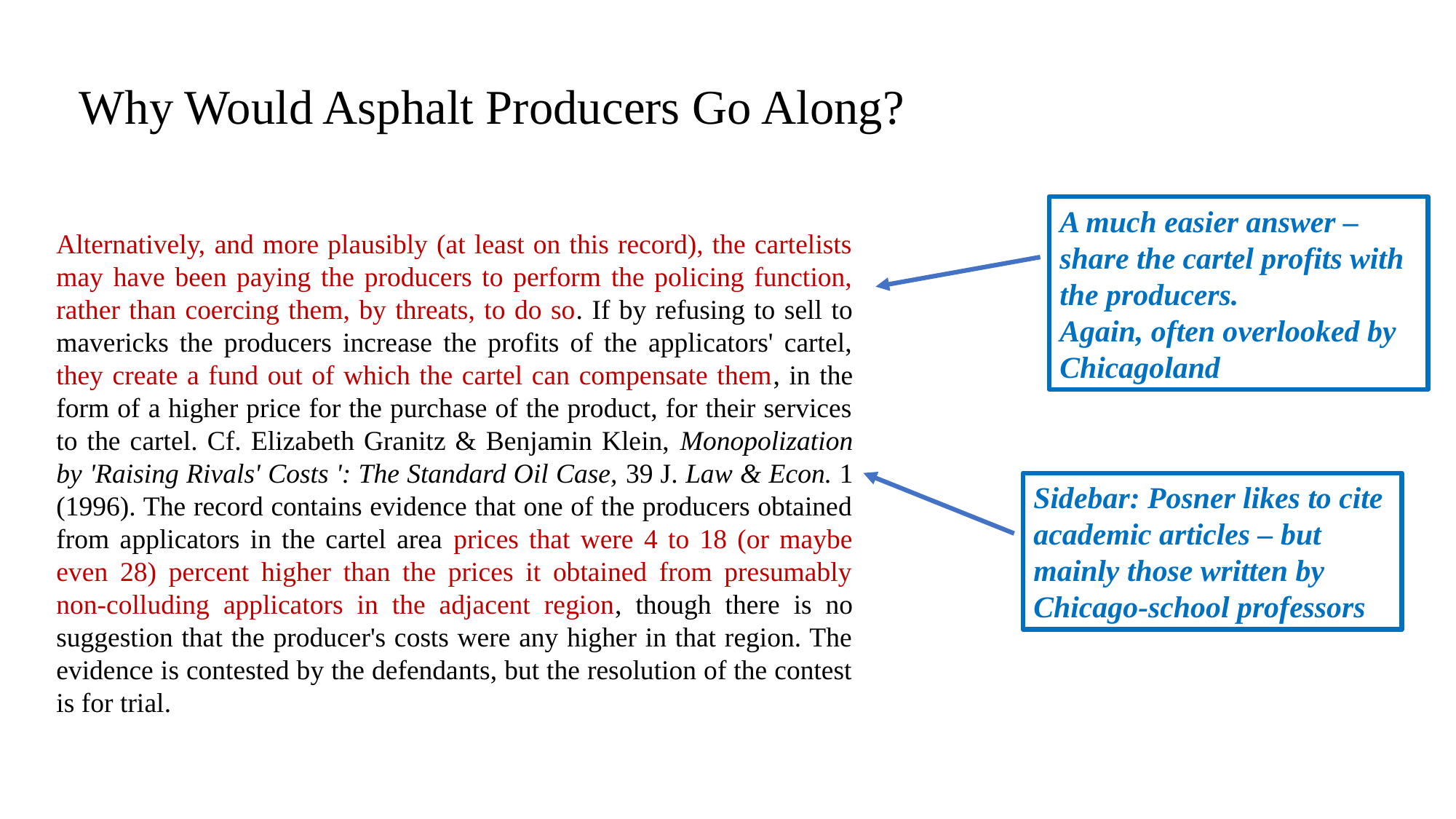

# Why Would Asphalt Producers Go Along?
A much easier answer – share the cartel profits with the producers.
Again, often overlooked by Chicagoland
Alternatively, and more plausibly (at least on this record), the cartelists may have been paying the producers to perform the policing function, rather than coercing them, by threats, to do so. If by refusing to sell to mavericks the producers increase the profits of the applicators' cartel, they create a fund out of which the cartel can compensate them, in the form of a higher price for the purchase of the product, for their services to the cartel. Cf. Elizabeth Granitz & Benjamin Klein, Monopolization by 'Raising Rivals' Costs ': The Standard Oil Case, 39 J. Law & Econ. 1 (1996). The record contains evidence that one of the producers obtained from applicators in the cartel area prices that were 4 to 18 (or maybe even 28) percent higher than the prices it obtained from presumably non-colluding applicators in the adjacent region, though there is no suggestion that the producer's costs were any higher in that region. The evidence is contested by the defendants, but the resolution of the contest is for trial.
Sidebar: Posner likes to cite academic articles – but mainly those written by Chicago-school professors